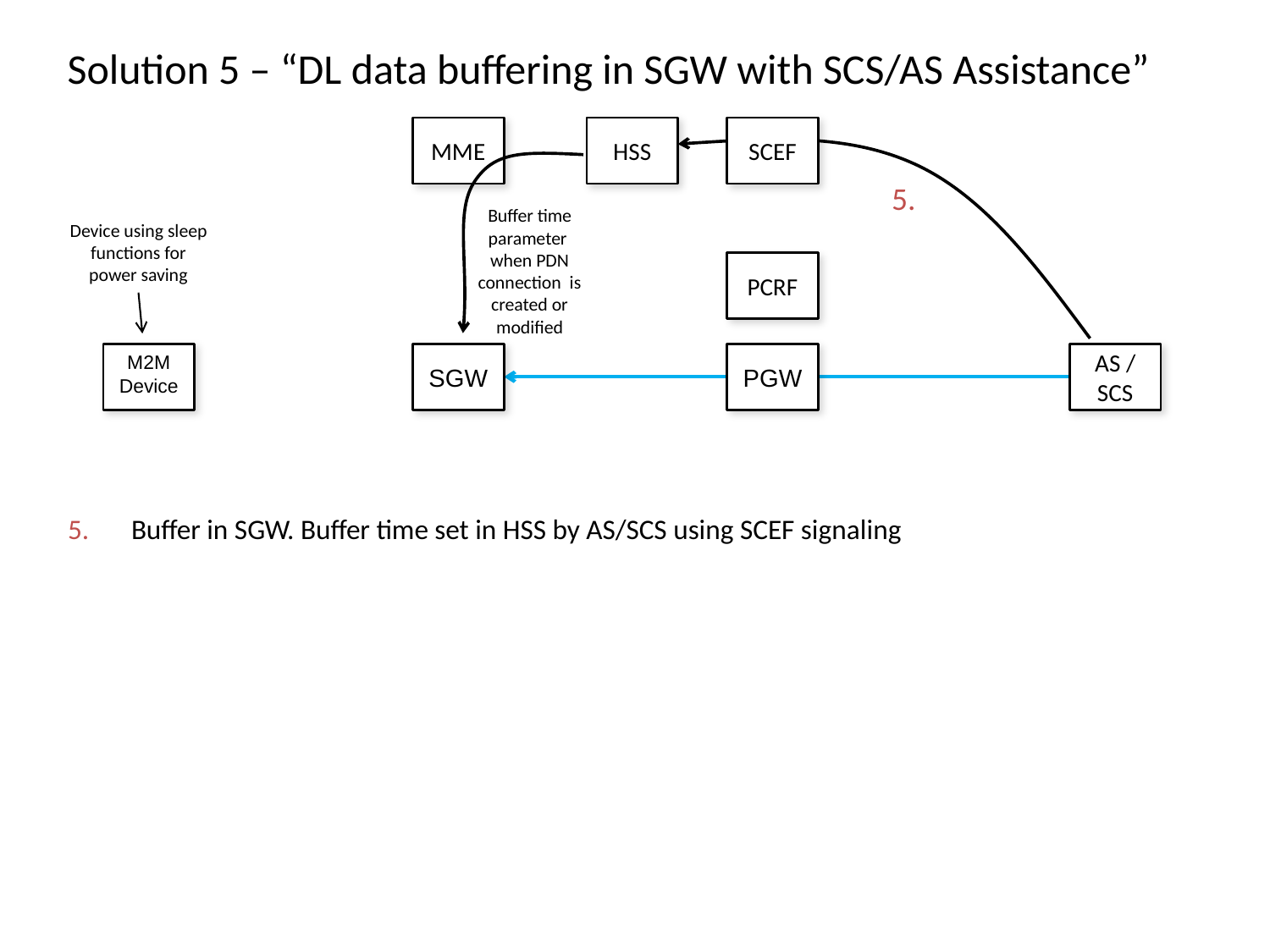

# Solution 5 – “DL data buffering in SGW with SCS/AS Assistance”
MME
HSS
SCEF

5.
Buffer time parameter  when PDN connection  is created or modified
Device using sleep functions for power saving
PCRF
M2M Device
SGW
PGW
AS / SCS
Buffer in SGW. Buffer time set in HSS by AS/SCS using SCEF signaling